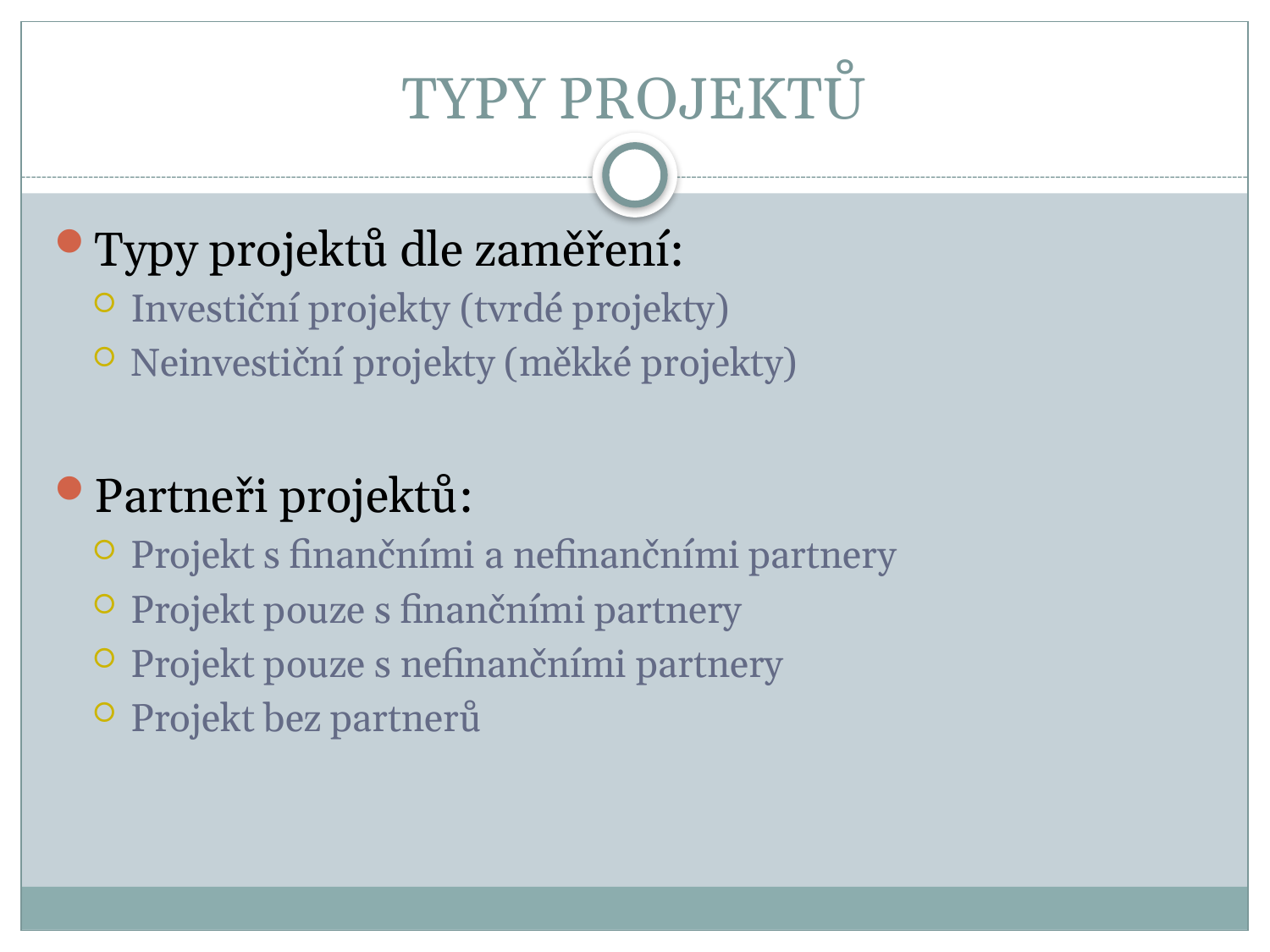

# TYPY PROJEKTŮ
Typy projektů dle zaměření:
Investiční projekty (tvrdé projekty)
Neinvestiční projekty (měkké projekty)

Partneři projektů:
Projekt s finančními a nefinančními partnery
Projekt pouze s finančními partnery
Projekt pouze s nefinančními partnery
Projekt bez partnerů